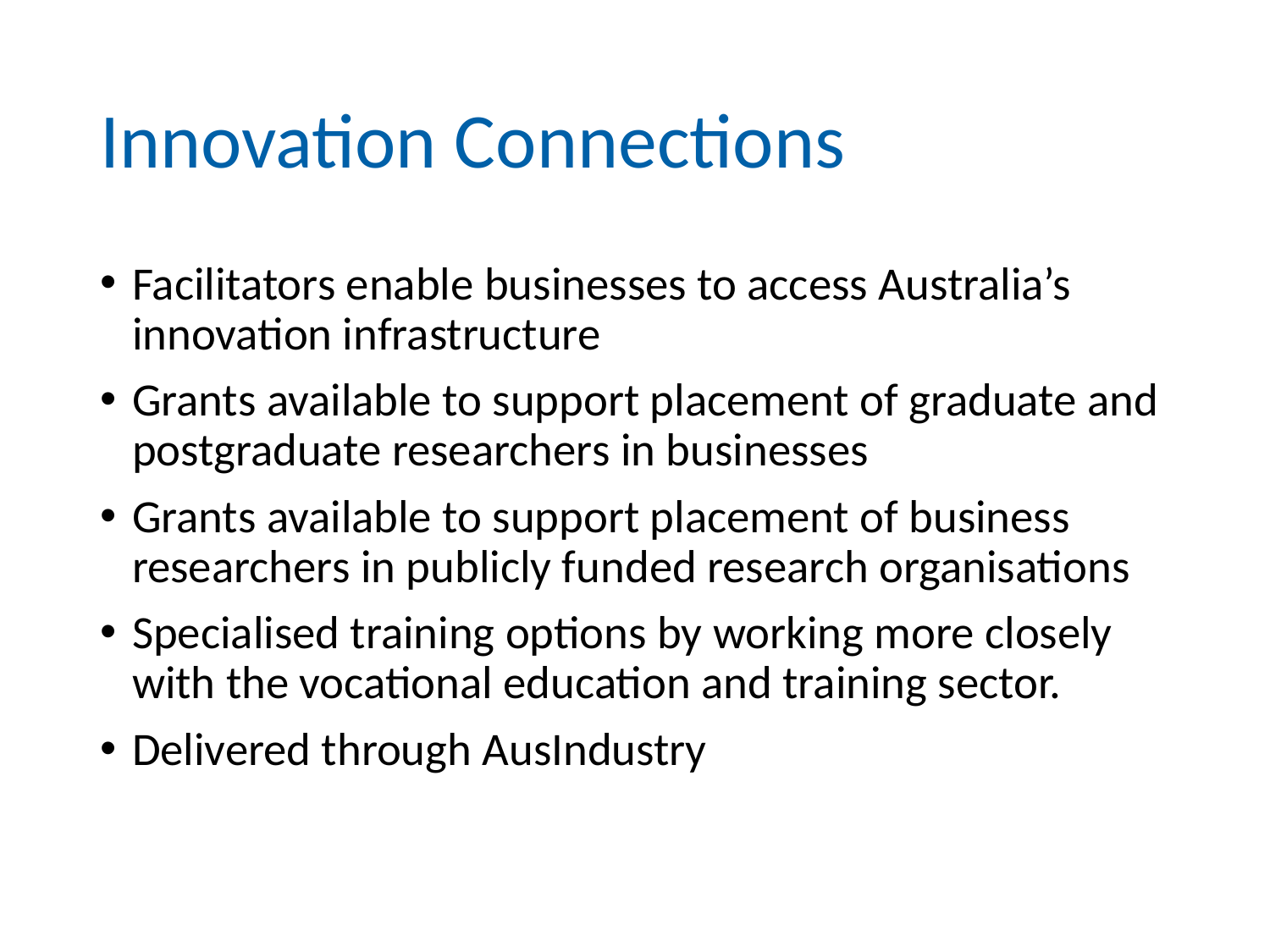

# Innovation Connections
Facilitators enable businesses to access Australia’s innovation infrastructure
Grants available to support placement of graduate and postgraduate researchers in businesses
Grants available to support placement of business researchers in publicly funded research organisations
Specialised training options by working more closely with the vocational education and training sector.
Delivered through AusIndustry